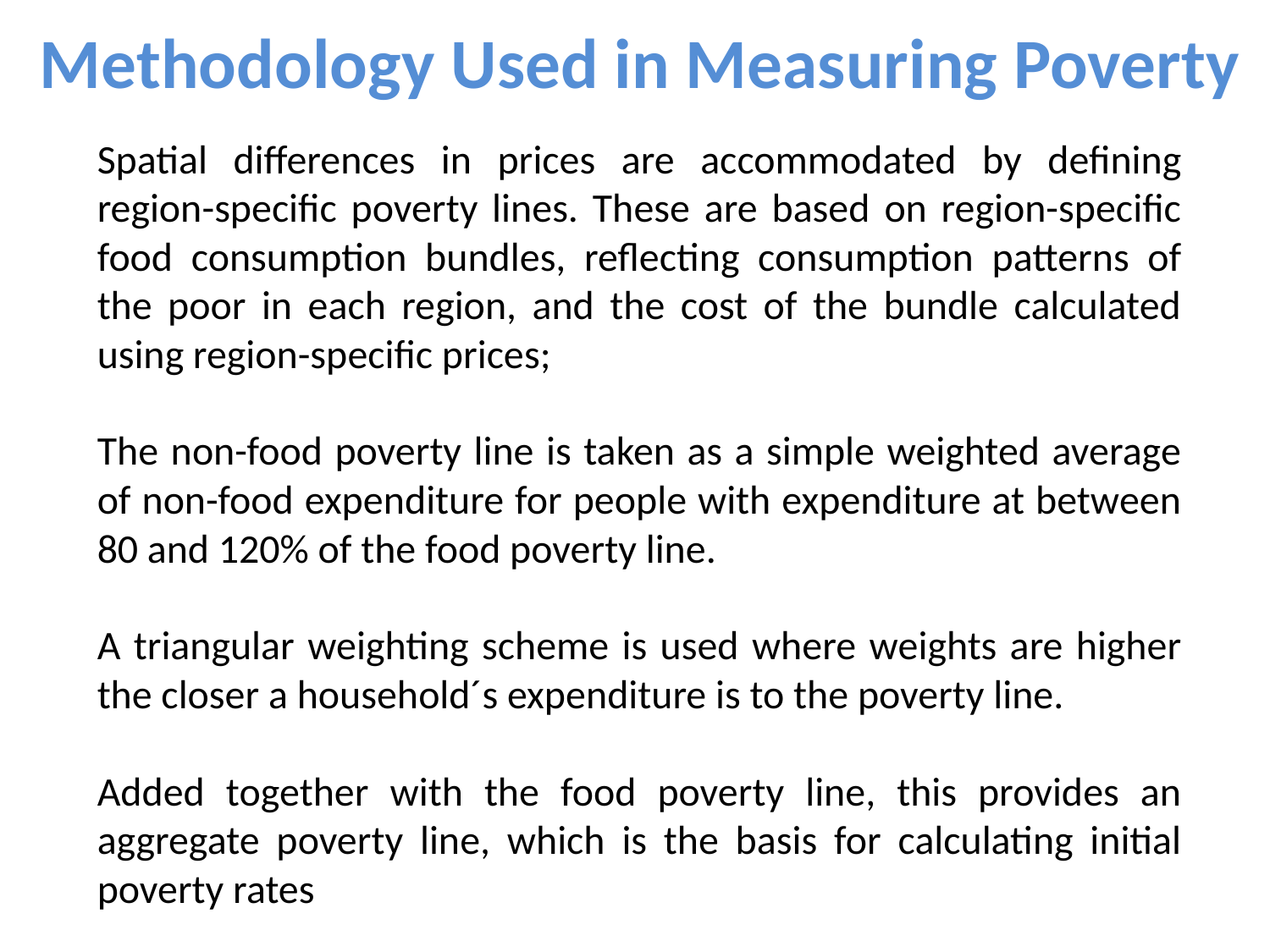

Methodology Used in Measuring Poverty
Spatial differences in prices are accommodated by defining region-specific poverty lines. These are based on region-specific food consumption bundles, reflecting consumption patterns of the poor in each region, and the cost of the bundle calculated using region-specific prices;

The non-food poverty line is taken as a simple weighted average of non-food expenditure for people with expenditure at between 80 and 120% of the food poverty line.

A triangular weighting scheme is used where weights are higher the closer a household´s expenditure is to the poverty line.

Added together with the food poverty line, this provides an aggregate poverty line, which is the basis for calculating initial poverty rates